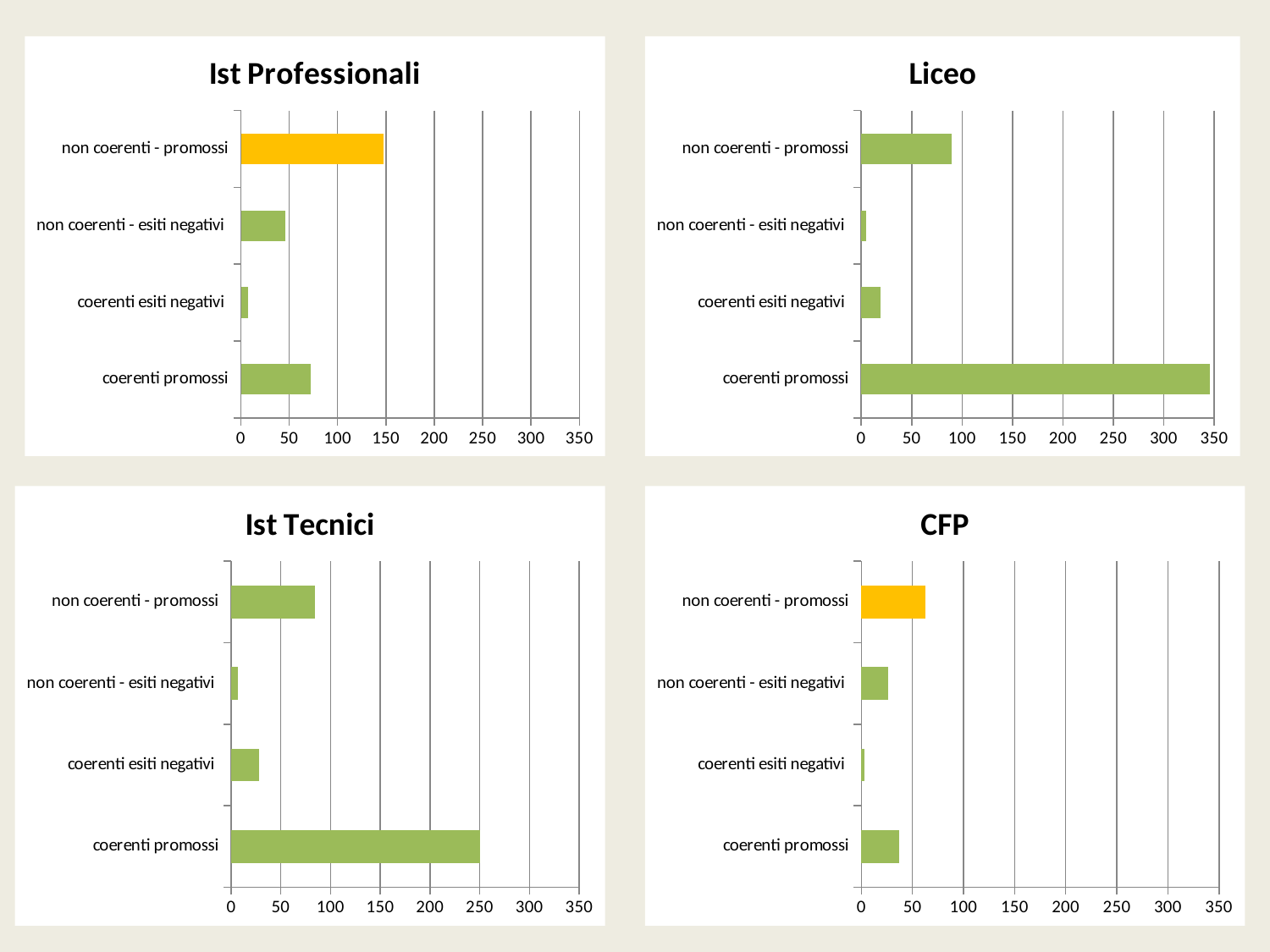

### Chart:

| Category | Ist Professionali |
|---|---|
| coerenti promossi | 72.0 |
| coerenti esiti negativi  | 7.0 |
| non coerenti - esiti negativi  | 46.0 |
| non coerenti - promossi | 148.0 |

### Chart:

| Category | Liceo |
|---|---|
| coerenti promossi | 346.0 |
| coerenti esiti negativi  | 19.0 |
| non coerenti - esiti negativi  | 5.0 |
| non coerenti - promossi | 90.0 |

### Chart:

| Category | Ist Tecnici |
|---|---|
| coerenti promossi | 250.0 |
| coerenti esiti negativi  | 28.0 |
| non coerenti - esiti negativi  | 7.0 |
| non coerenti - promossi | 84.0 |

### Chart:

| Category | CFP |
|---|---|
| coerenti promossi | 37.0 |
| coerenti esiti negativi  | 3.0 |
| non coerenti - esiti negativi  | 26.0 |
| non coerenti - promossi | 63.0 |